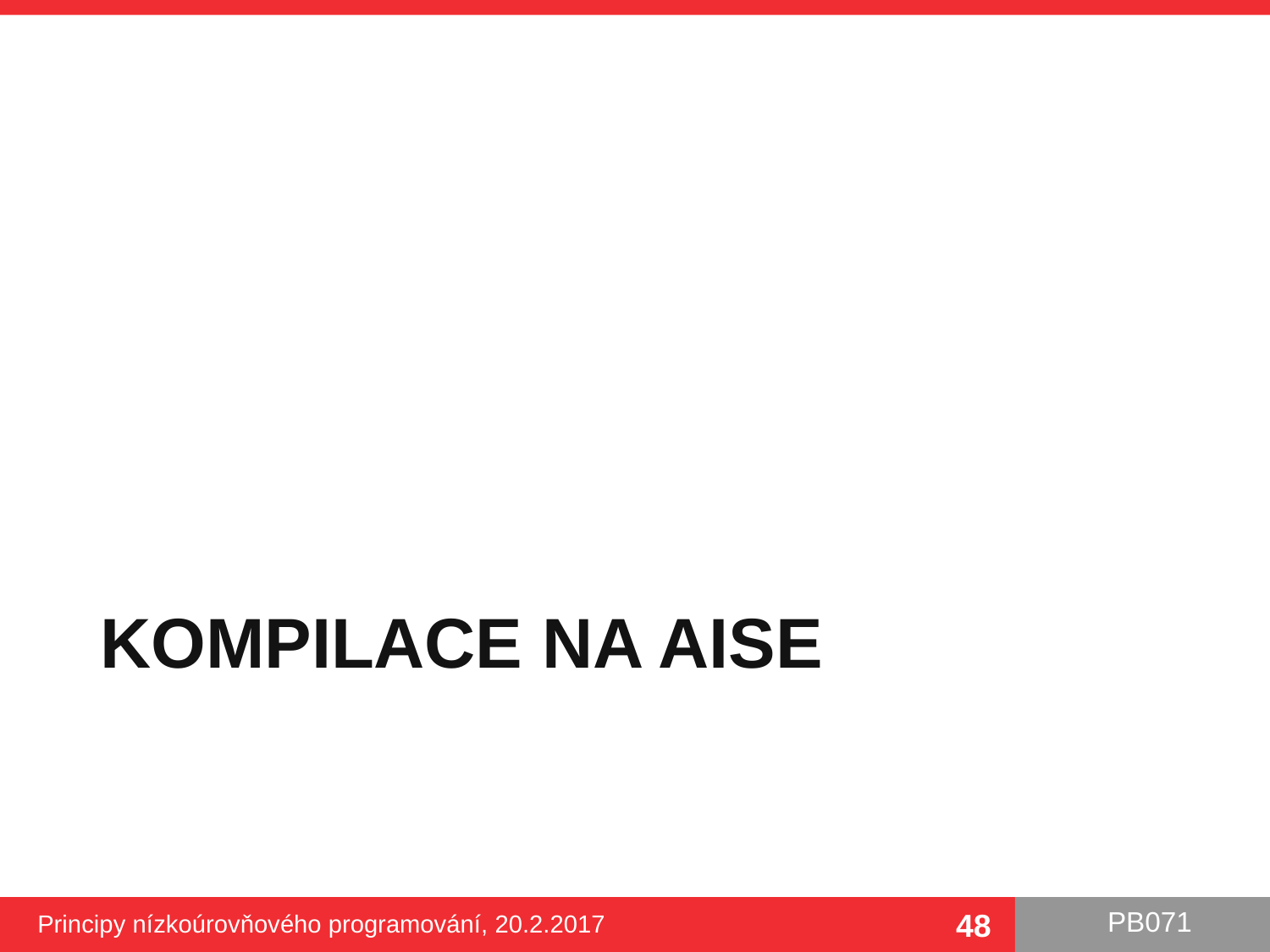

# Kompilace na Aise
Principy nízkoúrovňového programování, 20.2.2017